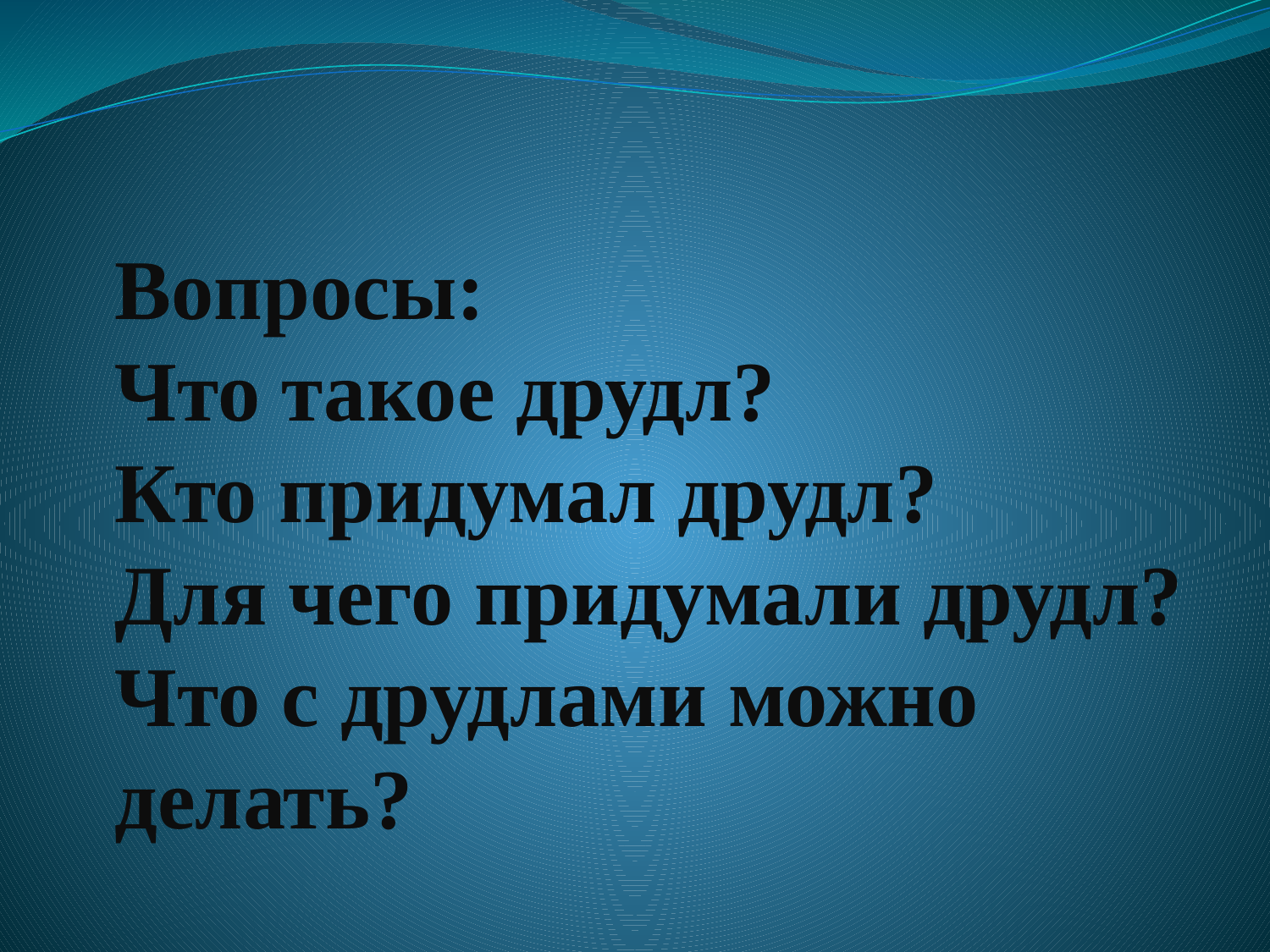

# Вопросы: Что такое друдл? Кто придумал друдл? Для чего придумали друдл? Что с друдлами можно делать?